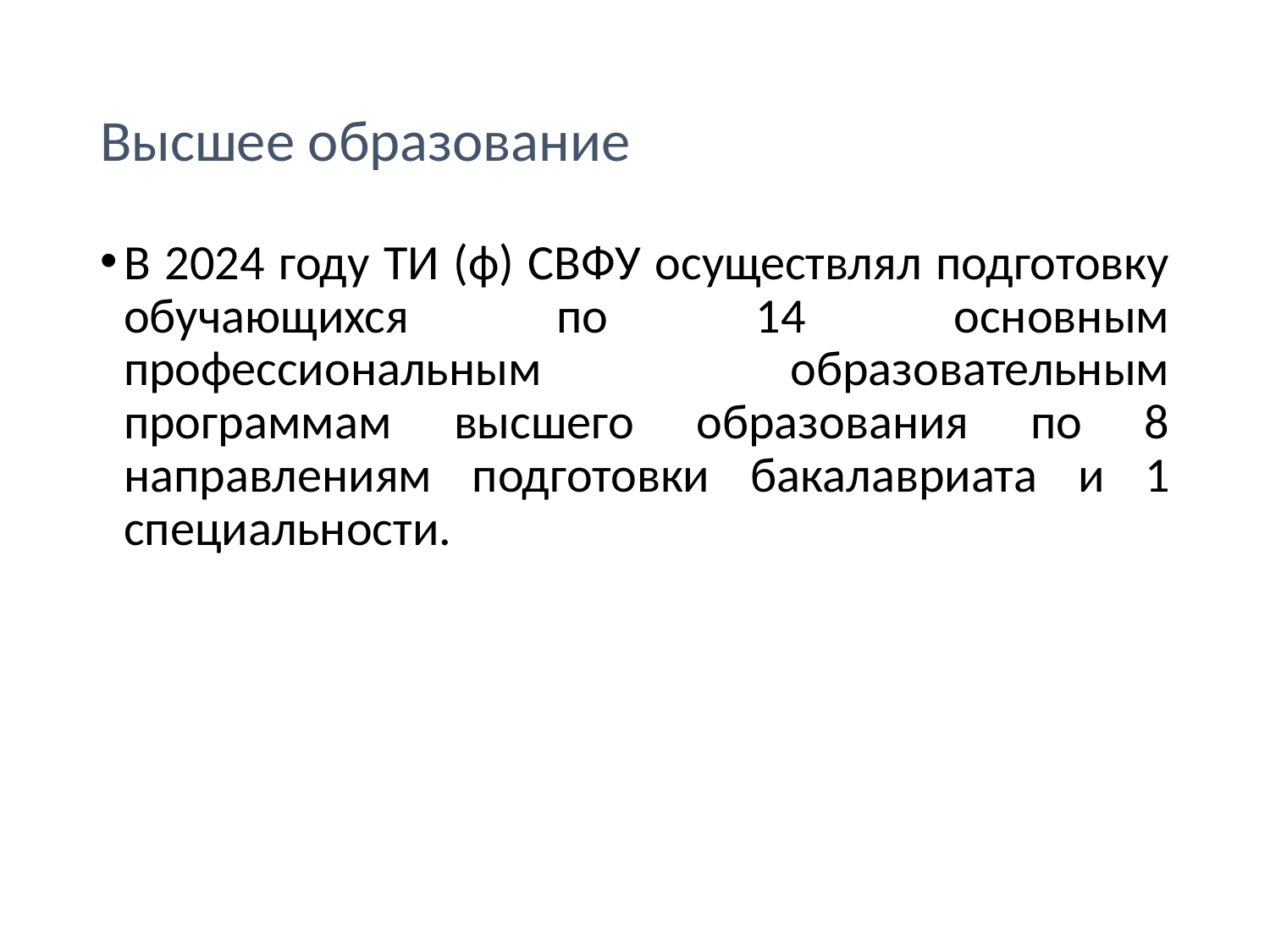

# Высшее образование
В 2024 году ТИ (ф) СВФУ осуществлял подготовку обучающихся по 14 основным профессиональным образовательным программам высшего образования по 8 направлениям подготовки бакалавриата и 1 специальности.